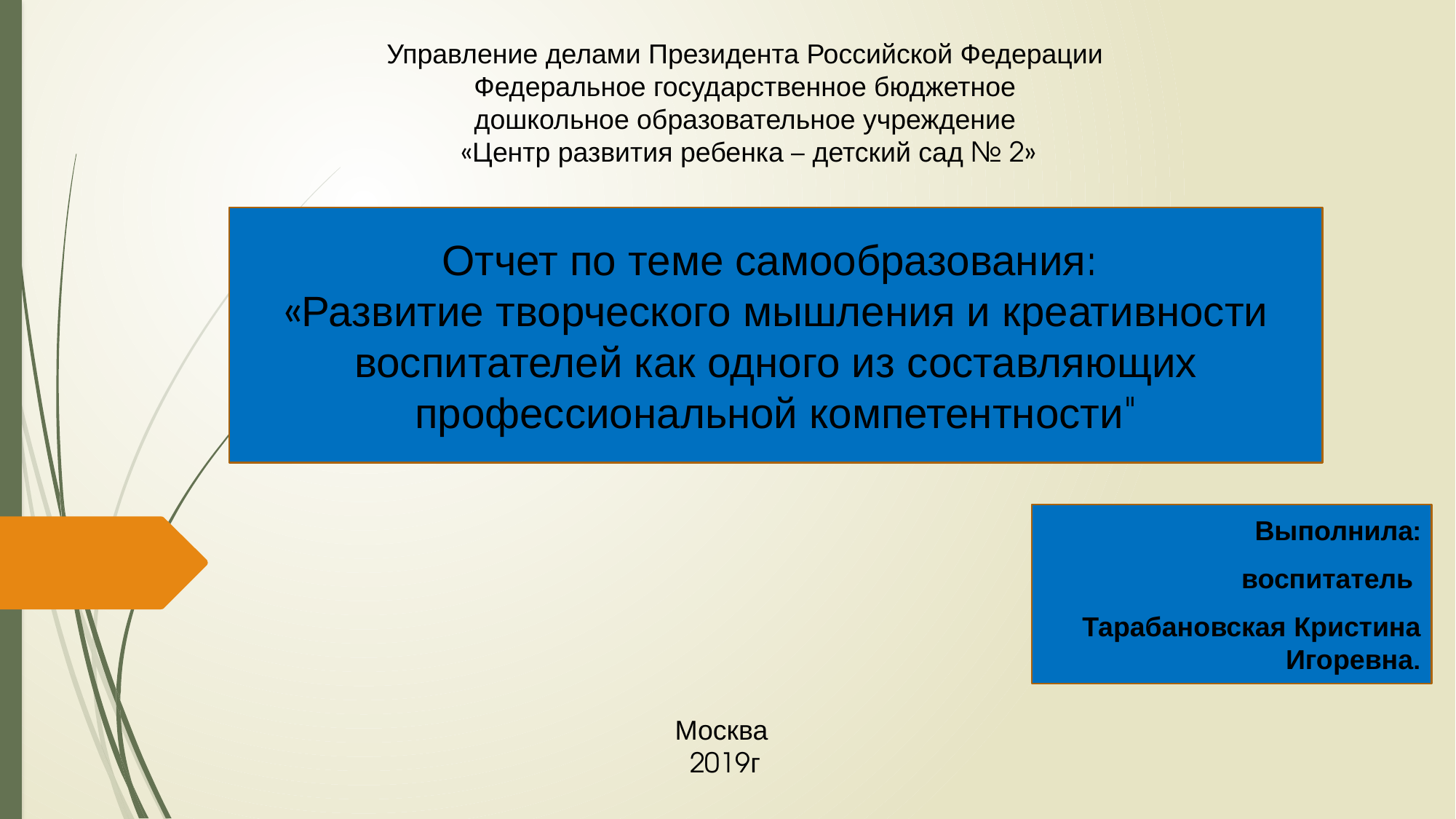

Управление делами Президента Российской Федерации
Федеральное государственное бюджетное
дошкольное образовательное учреждение
 «Центр развития ребенка – детский сад № 2»
Отчет по теме самообразования:
«Развитие творческого мышления и креативности воспитателей как одного из составляющих профессиональной компетентности"
Выполнила:
воспитатель
Тарабановская Кристина Игоревна.
Москва
2019г